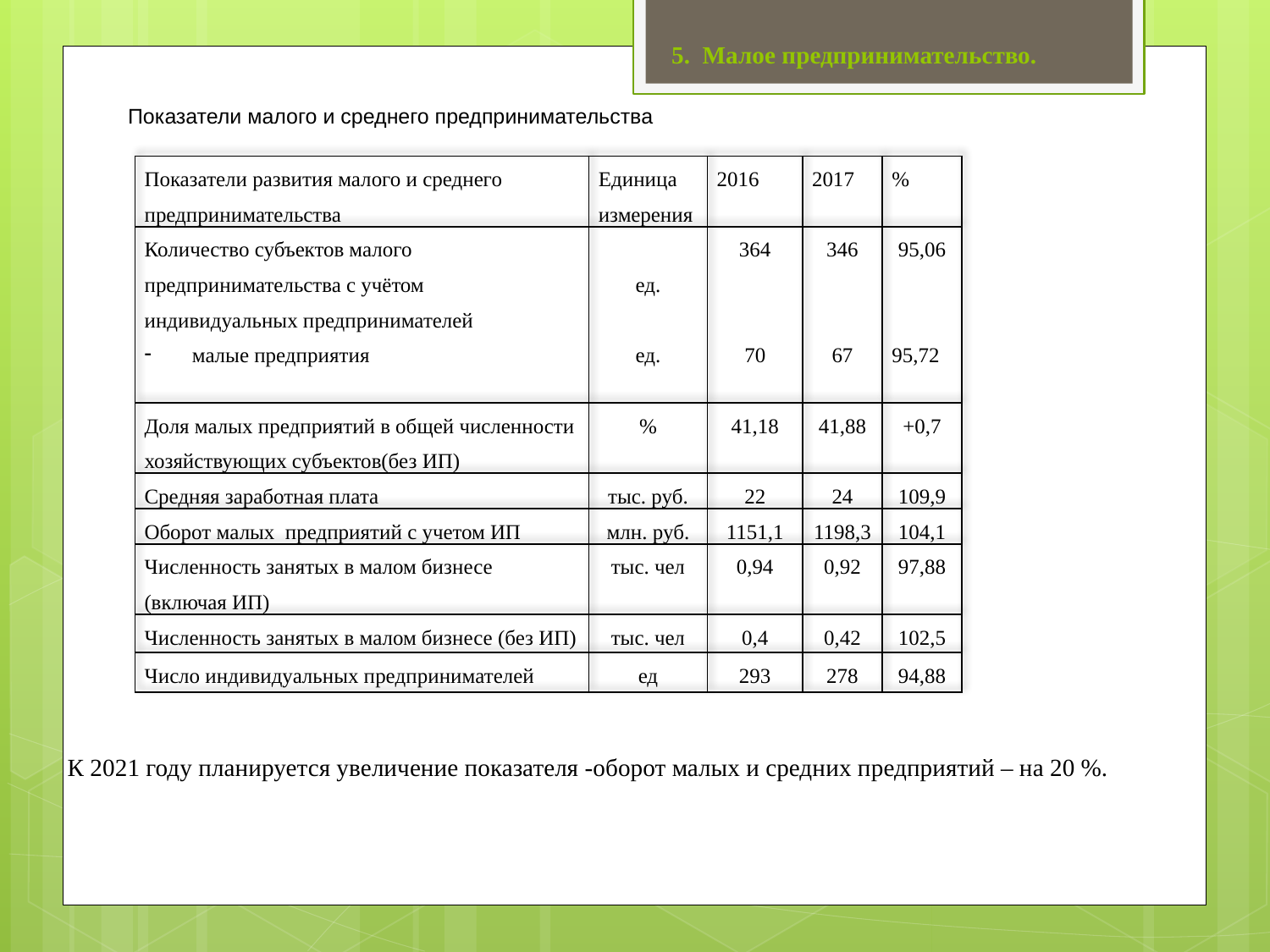

# 5.  Малое предпринимательство.
Показатели малого и среднего предпринимательства

| Показатели развития малого и среднего предпринимательства | Единица измерения | 2016 | 2017 | % |
| --- | --- | --- | --- | --- |
| Количество субъектов малого предпринимательства с учётом индивидуальных предпринимателей малые предприятия | ед.   ед. | 364     70 | 346     67 | 95,06     95,72 |
| Доля малых предприятий в общей численности хозяйствующих субъектов(без ИП) | % | 41,18 | 41,88 | +0,7 |
| Средняя заработная плата | тыс. руб. | 22 | 24 | 109,9 |
| Оборот малых предприятий с учетом ИП | млн. руб. | 1151,1 | 1198,3 | 104,1 |
| Численность занятых в малом бизнесе (включая ИП) | тыс. чел | 0,94 | 0,92 | 97,88 |
| Численность занятых в малом бизнесе (без ИП) | тыс. чел | 0,4 | 0,42 | 102,5 |
| Число индивидуальных предпринимателей | ед | 293 | 278 | 94,88 |
К 2021 году планируется увеличение показателя -оборот малых и средних предприятий – на 20 %.